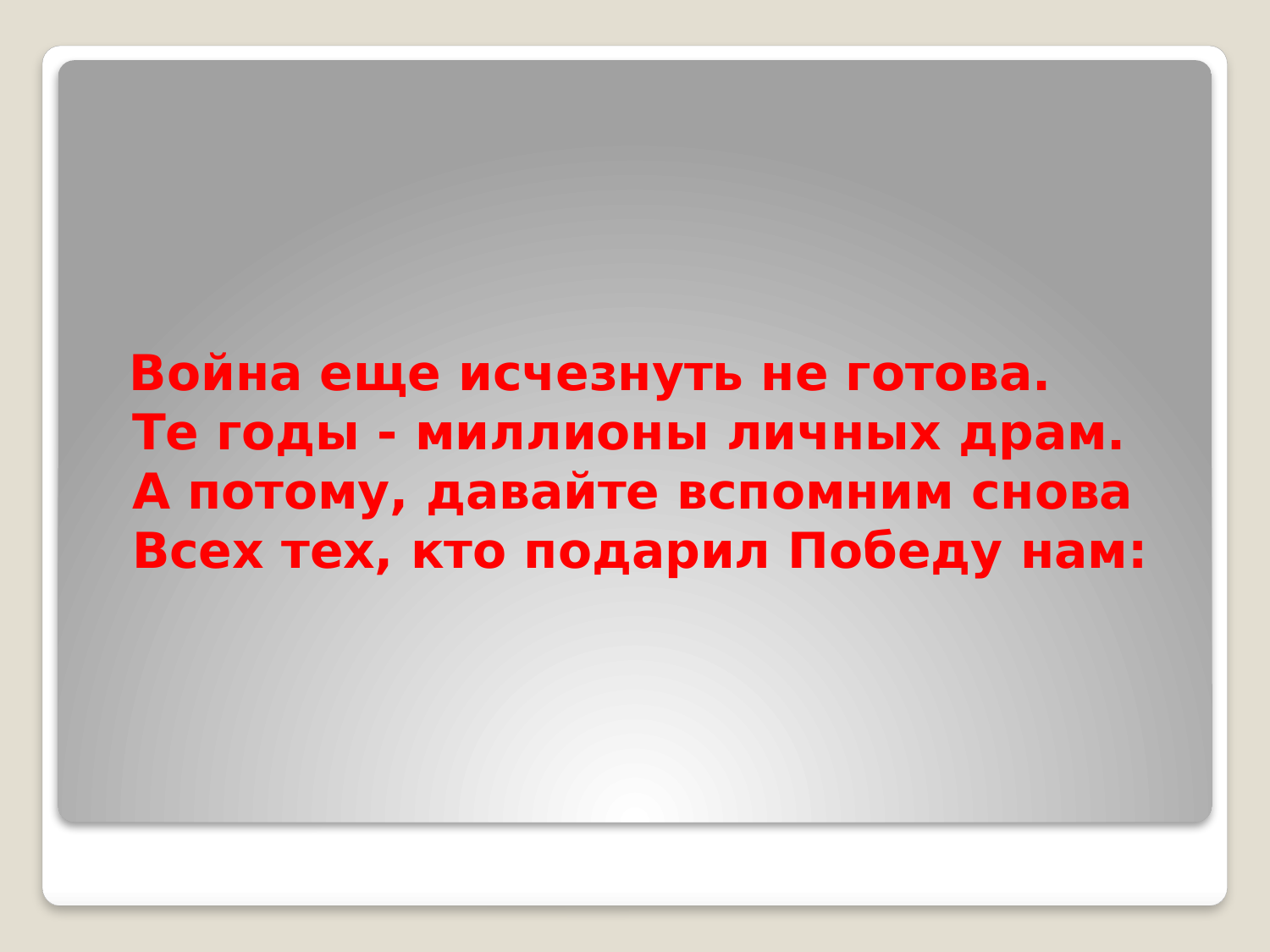

Война еще исчезнуть не готова.
Те годы - миллионы личных драм.
А потому, давайте вспомним снова
Всех тех, кто подарил Победу нам:
#